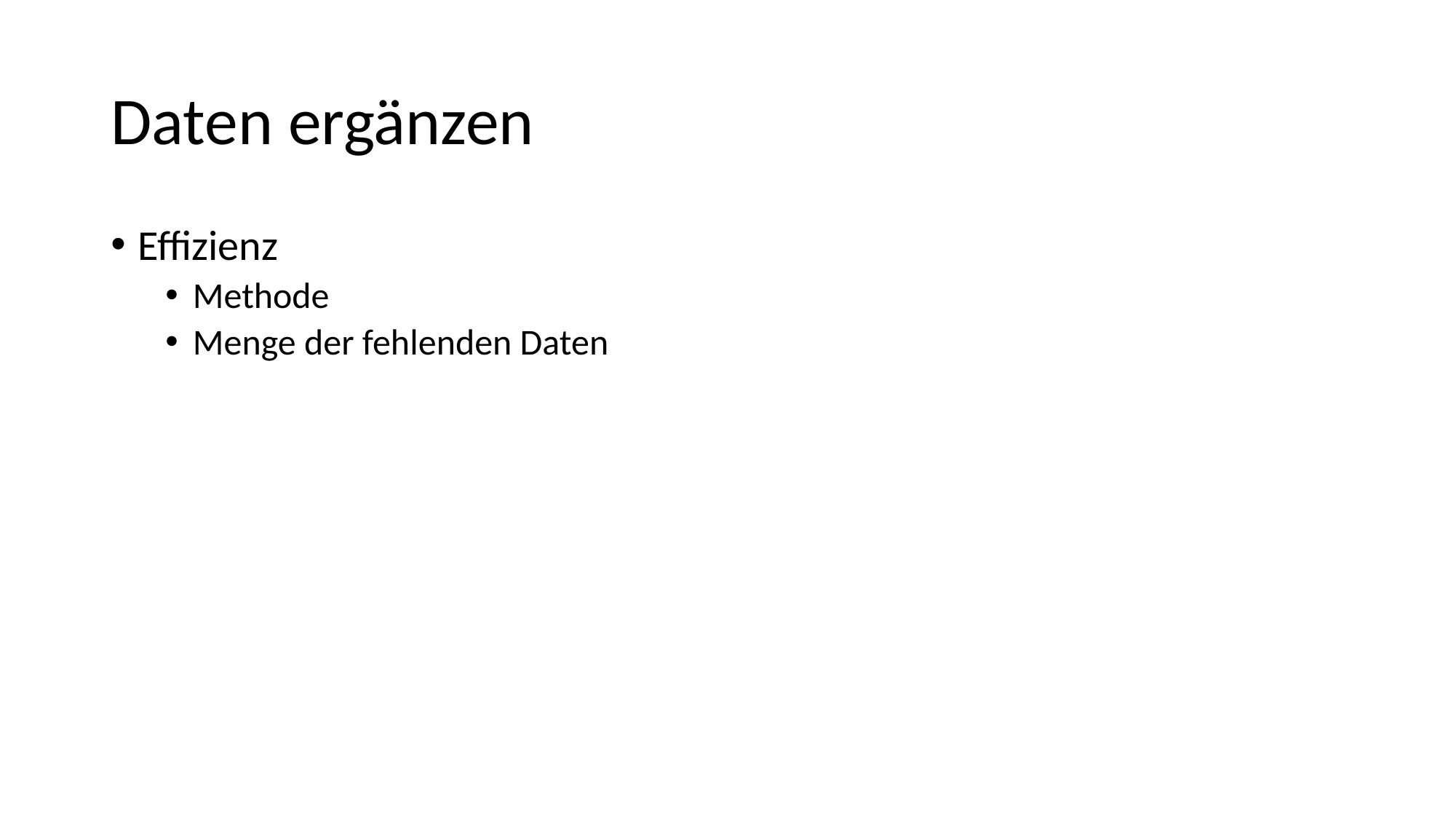

# Daten ergänzen
Effizienz
Methode
Menge der fehlenden Daten